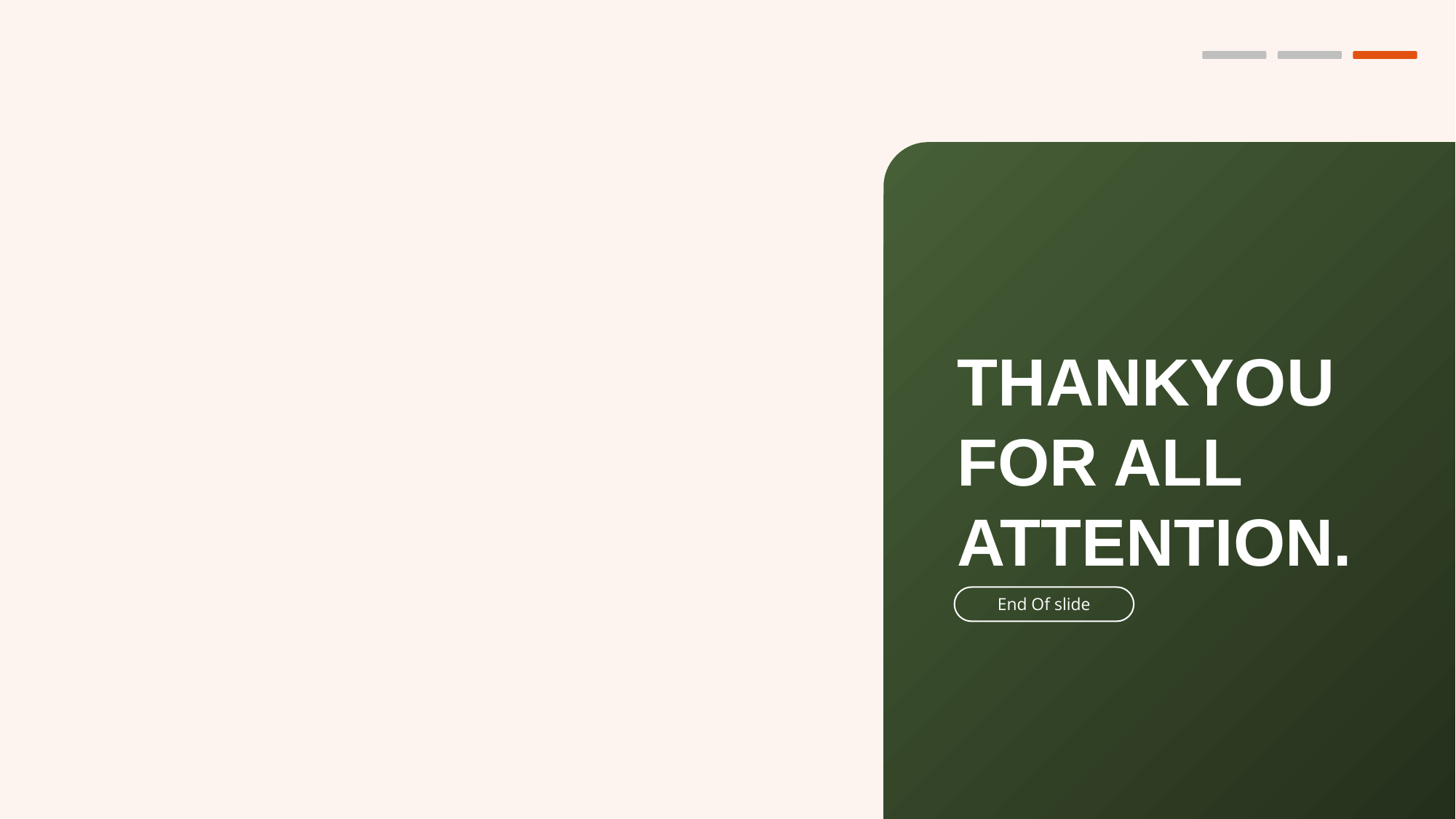

THANKYOU FOR ALL ATTENTION.
End Of slide